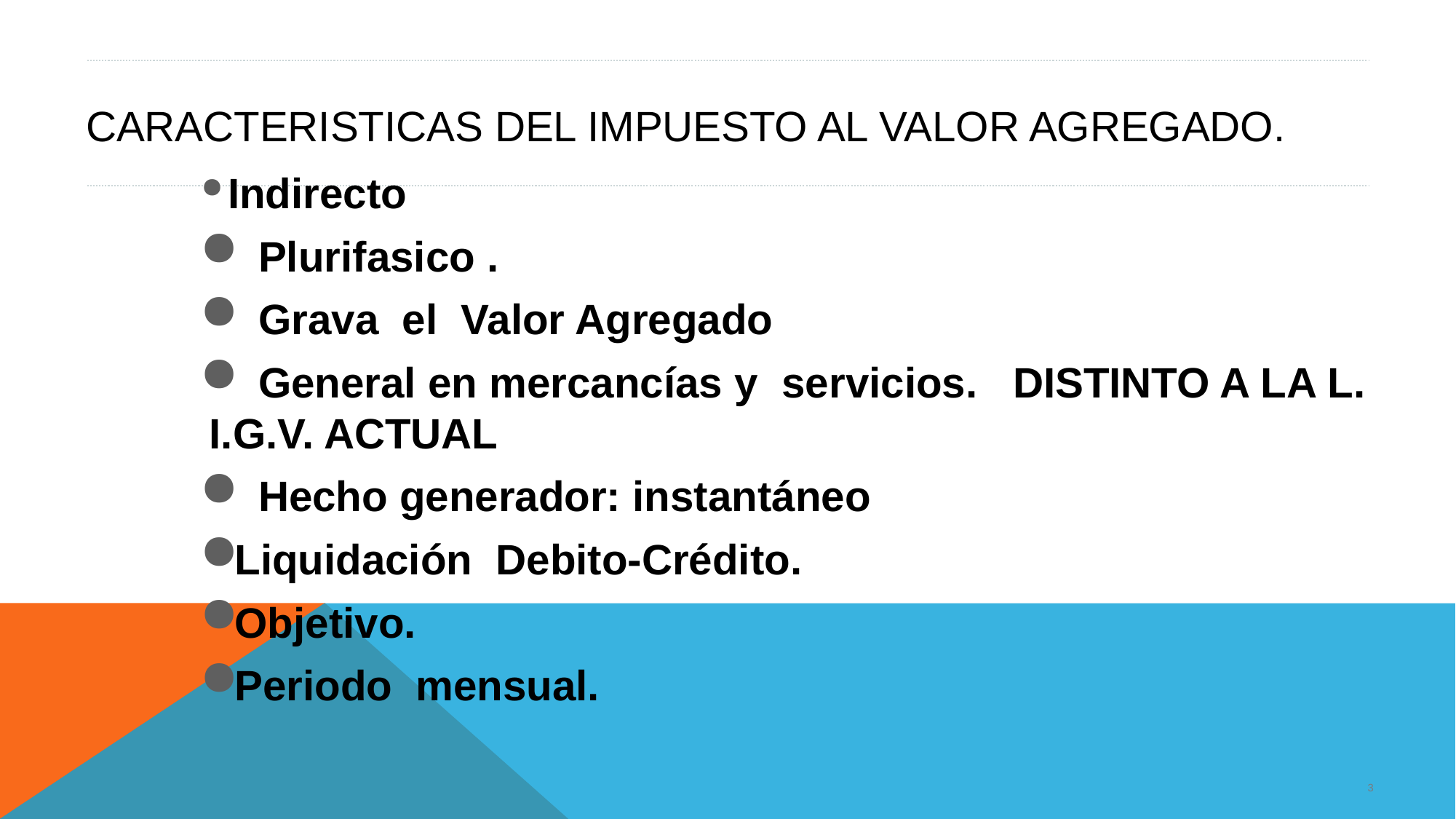

# Caracteristicas del impuesto al valor agregado.
 Indirecto
  Plurifasico .
  Grava  el  Valor Agregado
  General en mercancías y  servicios.   DISTINTO A LA L. I.G.V. ACTUAL
  Hecho generador: instantáneo
Liquidación  Debito-Crédito.
Objetivo.
Periodo  mensual.